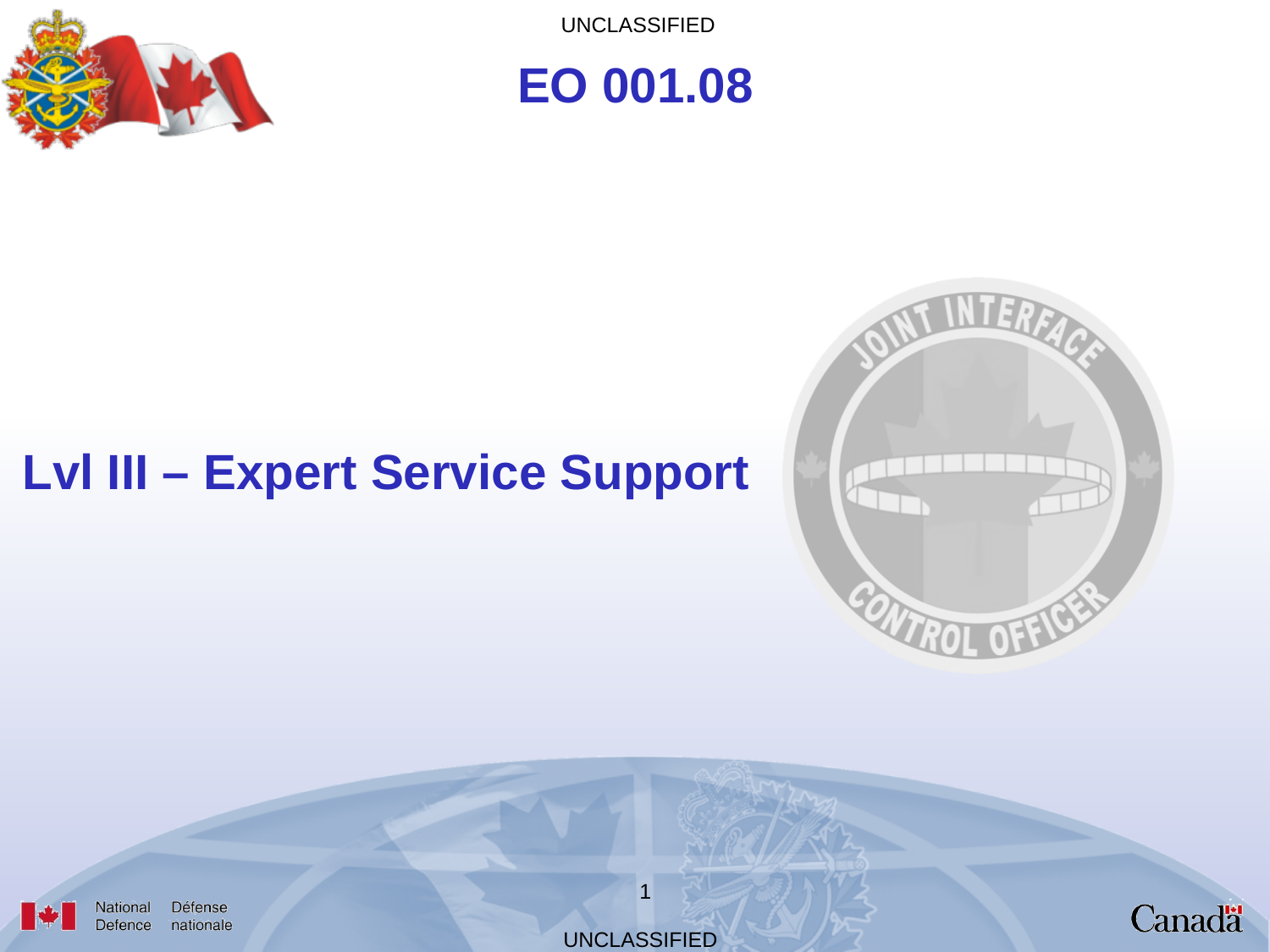

EO 001.08
Lvl III – Expert Service Support